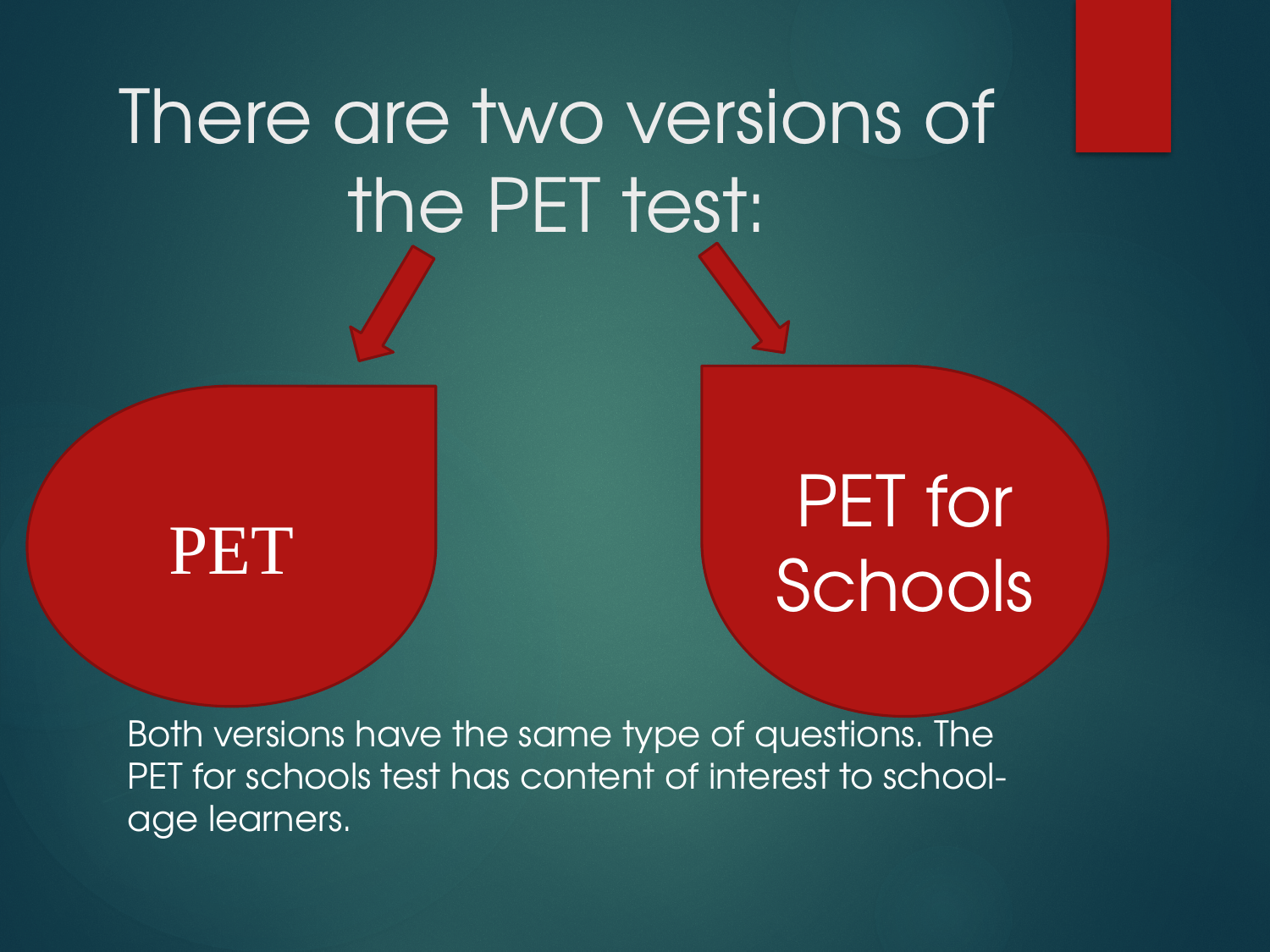

# There are two versions of the PET test:

Both versions have the same type of questions. The PET for schools test has content of interest to school-age learners.
PET for Schools
PET